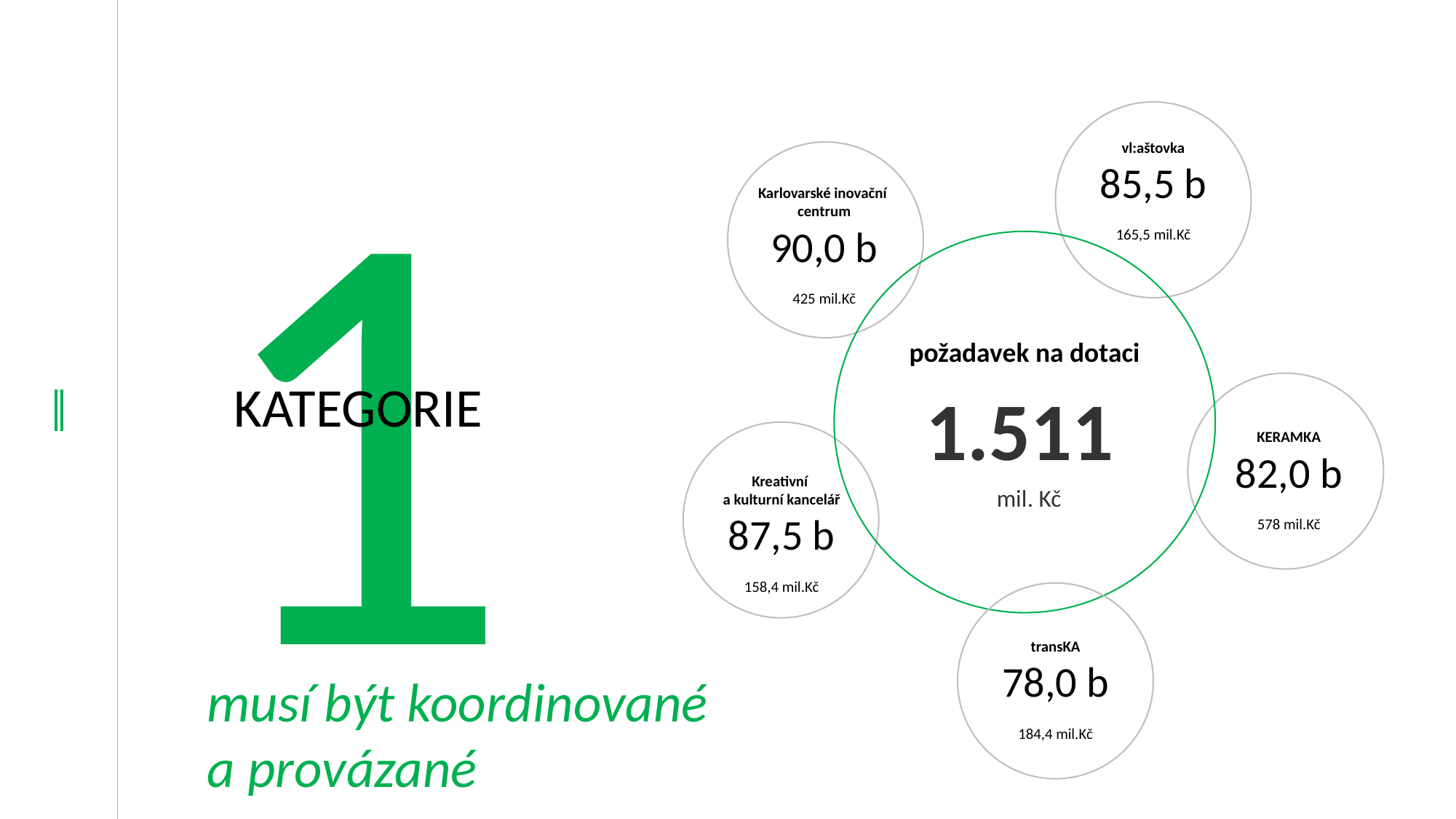

1

vl:aštovka
85,5 b

165,5 mil.Kč

Karlovarské inovační
centrum
90,0 b

425 mil.Kč

# KATEGORIE
požadavek na dotaci
1.511
mil. Kč

KERAMKA
82,0 b

578 mil.Kč
Kreativní
a kulturní kancelář
87,5 b

158,4 mil.Kč

transKA
78,0 b

184,4 mil.Kč
musí být koordinované a provázané